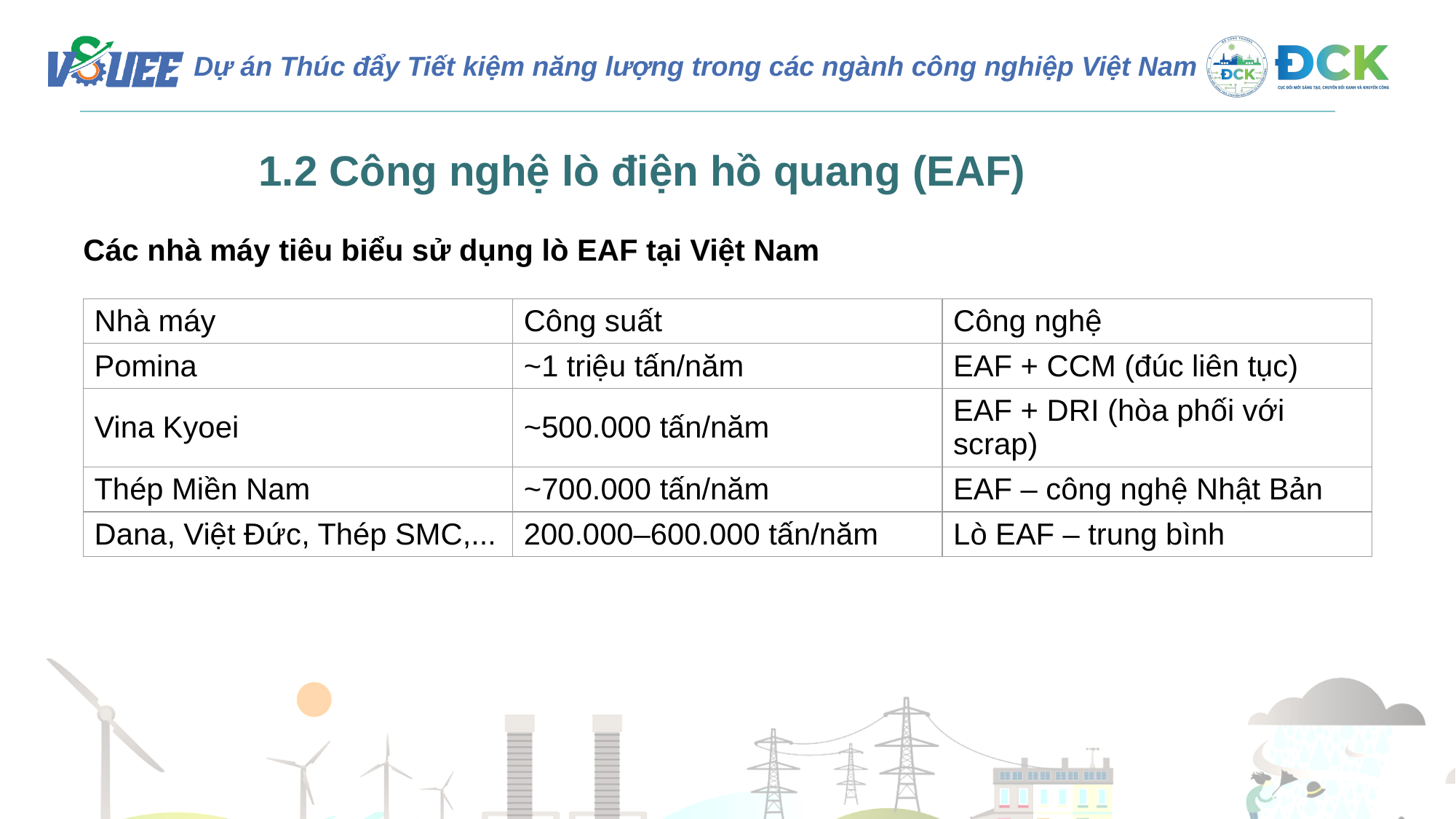

1.2 Công nghệ lò điện hồ quang (EAF)
Các nhà máy tiêu biểu sử dụng lò EAF tại Việt Nam

| Nhà máy | Công suất | Công nghệ |
| --- | --- | --- |
| Pomina | ~1 triệu tấn/năm | EAF + CCM (đúc liên tục) |
| Vina Kyoei | ~500.000 tấn/năm | EAF + DRI (hòa phối với scrap) |
| Thép Miền Nam | ~700.000 tấn/năm | EAF – công nghệ Nhật Bản |
| Dana, Việt Đức, Thép SMC,... | 200.000–600.000 tấn/năm | Lò EAF – trung bình |